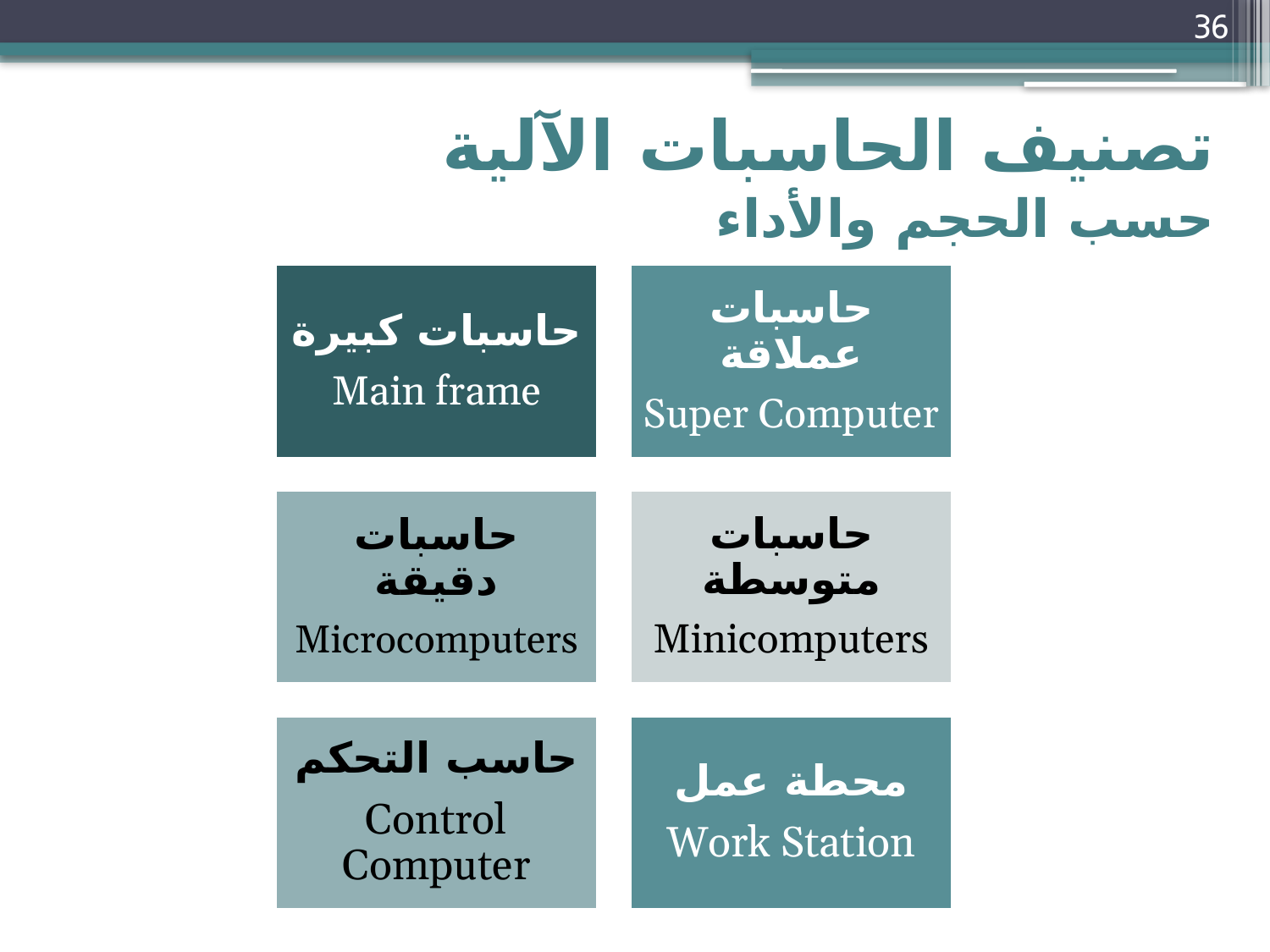

36
# تصنيف الحاسبات الآلية حسب الحجم والأداء
حاسبات كبيرة
Main frame
حاسبات عملاقة
Super Computer
حاسبات دقيقة
Microcomputers
حاسبات متوسطة
Minicomputers
حاسب التحكم
Control Computer
محطة عمل
Work Station